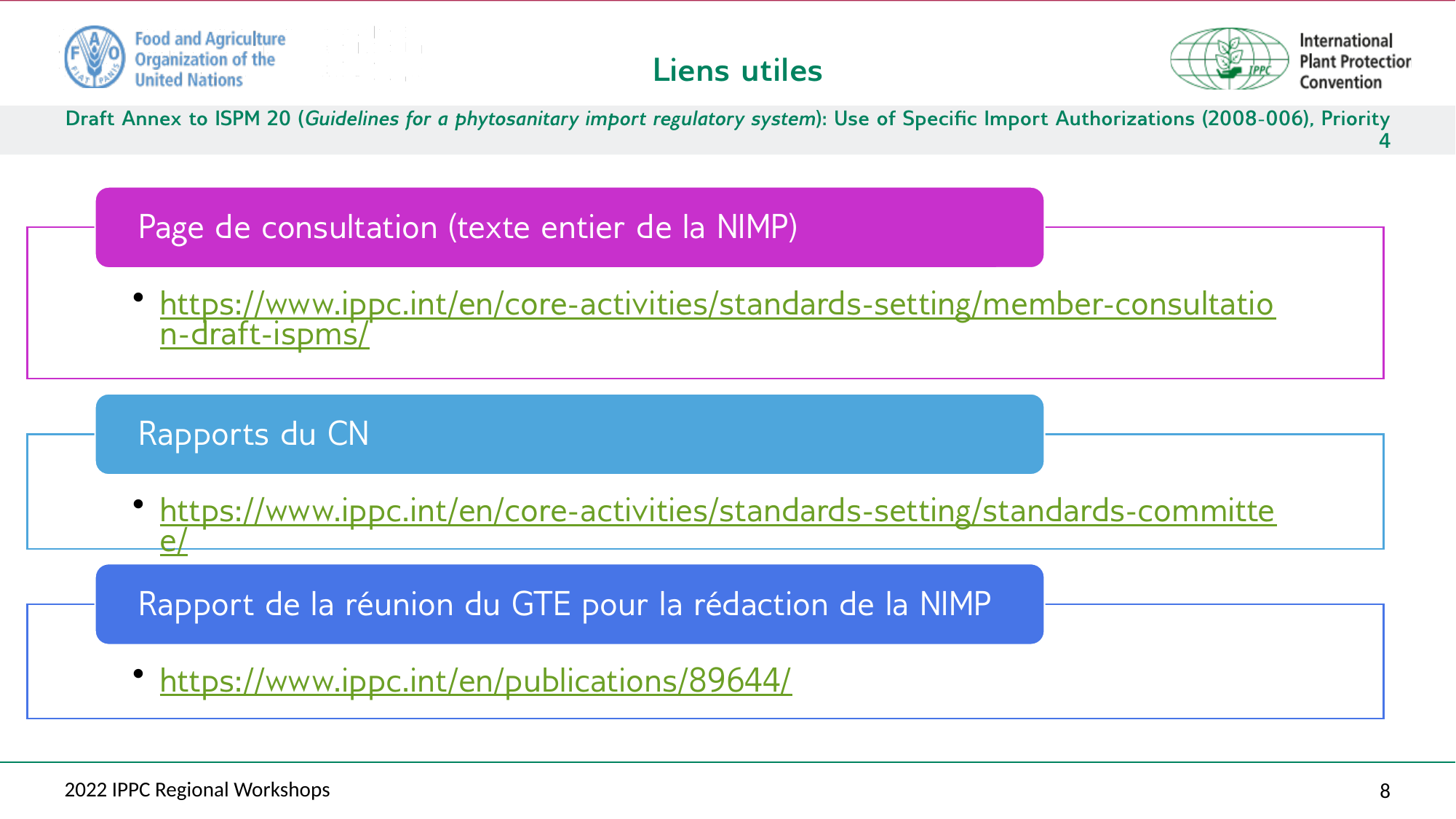

Liens utiles
https://www.ippc.int/en/core-activities/standards-setting/member-consultation-draft-ispms/
Page de consultation (texte entier de la NIMP)
https://www.ippc.int/en/core-activities/standards-setting/standards-committee/
Rapports du CN
https://www.ippc.int/en/publications/89644/
Rapport de la réunion du GTE pour la rédaction de la NIMP